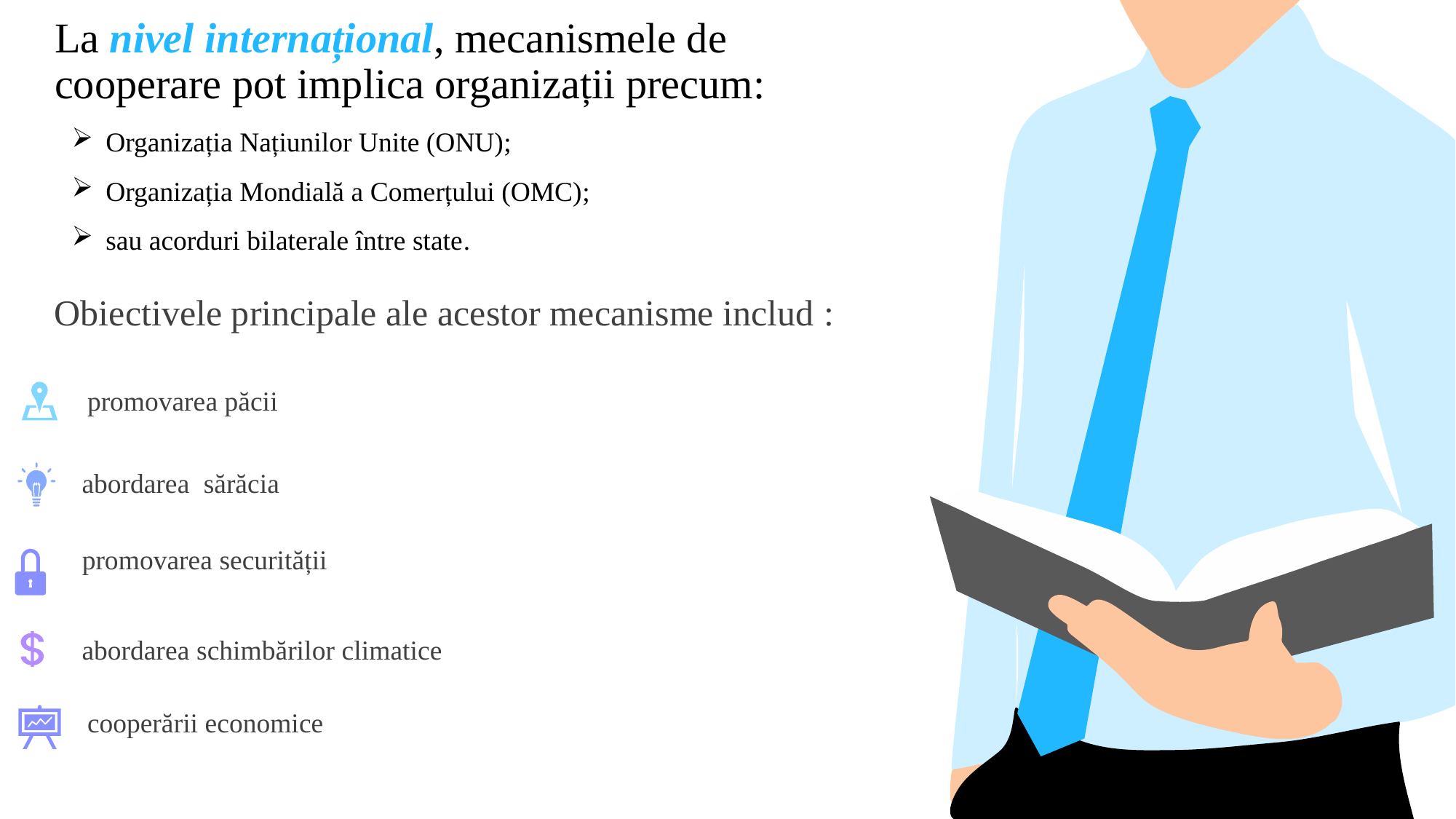

La nivel internațional, mecanismele de cooperare pot implica organizații precum:
Organizația Națiunilor Unite (ONU);
Organizația Mondială a Comerțului (OMC);
sau acorduri bilaterale între state.
Obiectivele principale ale acestor mecanisme includ :
promovarea păcii

abordarea  sărăcia

promovarea securității

abordarea schimbărilor climatice

cooperării economice